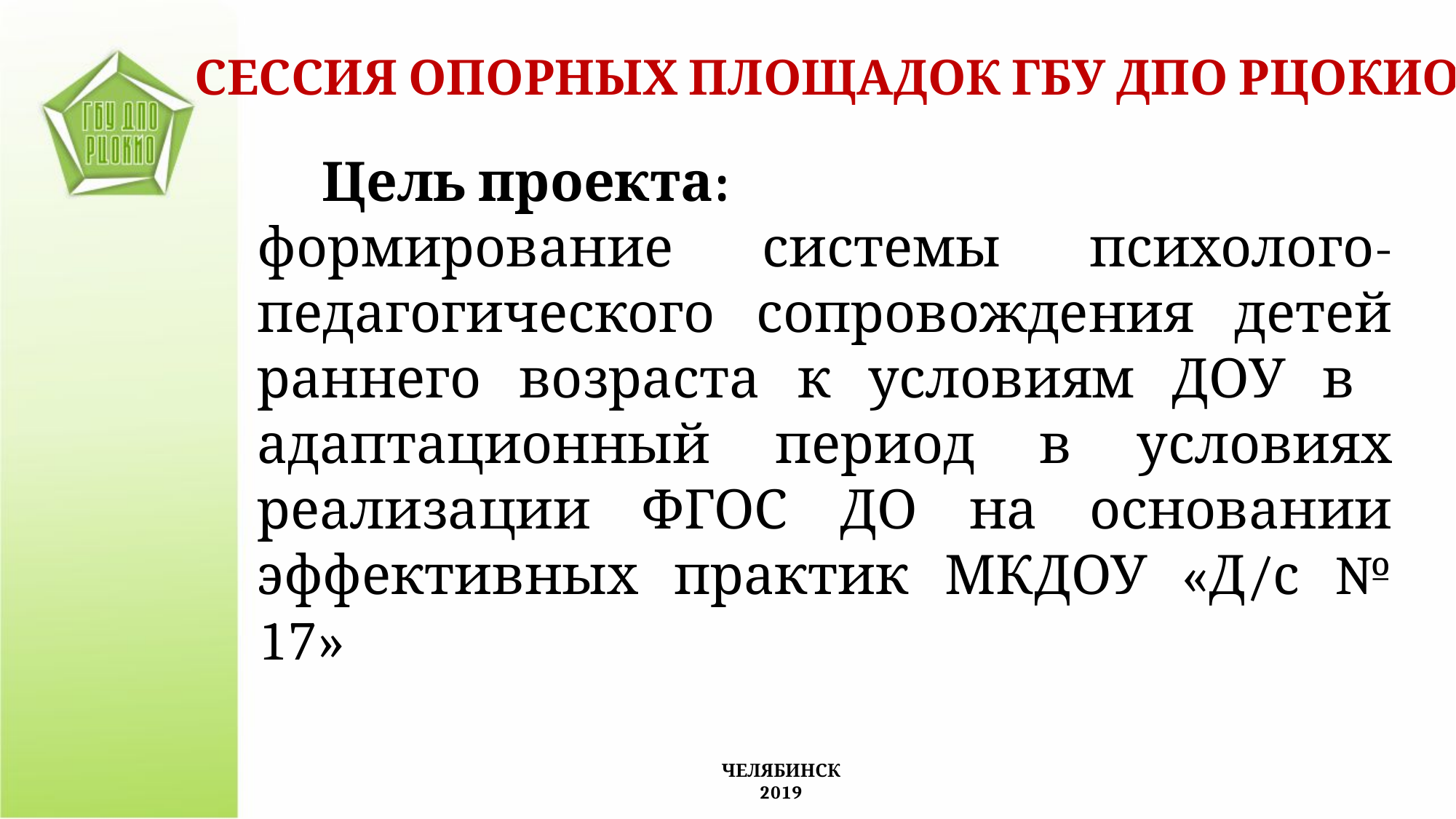

СЕССИЯ ОПОРНЫХ ПЛОЩАДОК ГБУ ДПО РЦОКИО
       Цель проекта:
формирование системы психолого-педагогического сопровождения детей раннего возраста к условиям ДОУ в  адаптационный период в условиях реализации ФГОС ДО на основании эффективных практик МКДОУ «Д/с № 17»

ЧЕЛЯБИНСК
2019